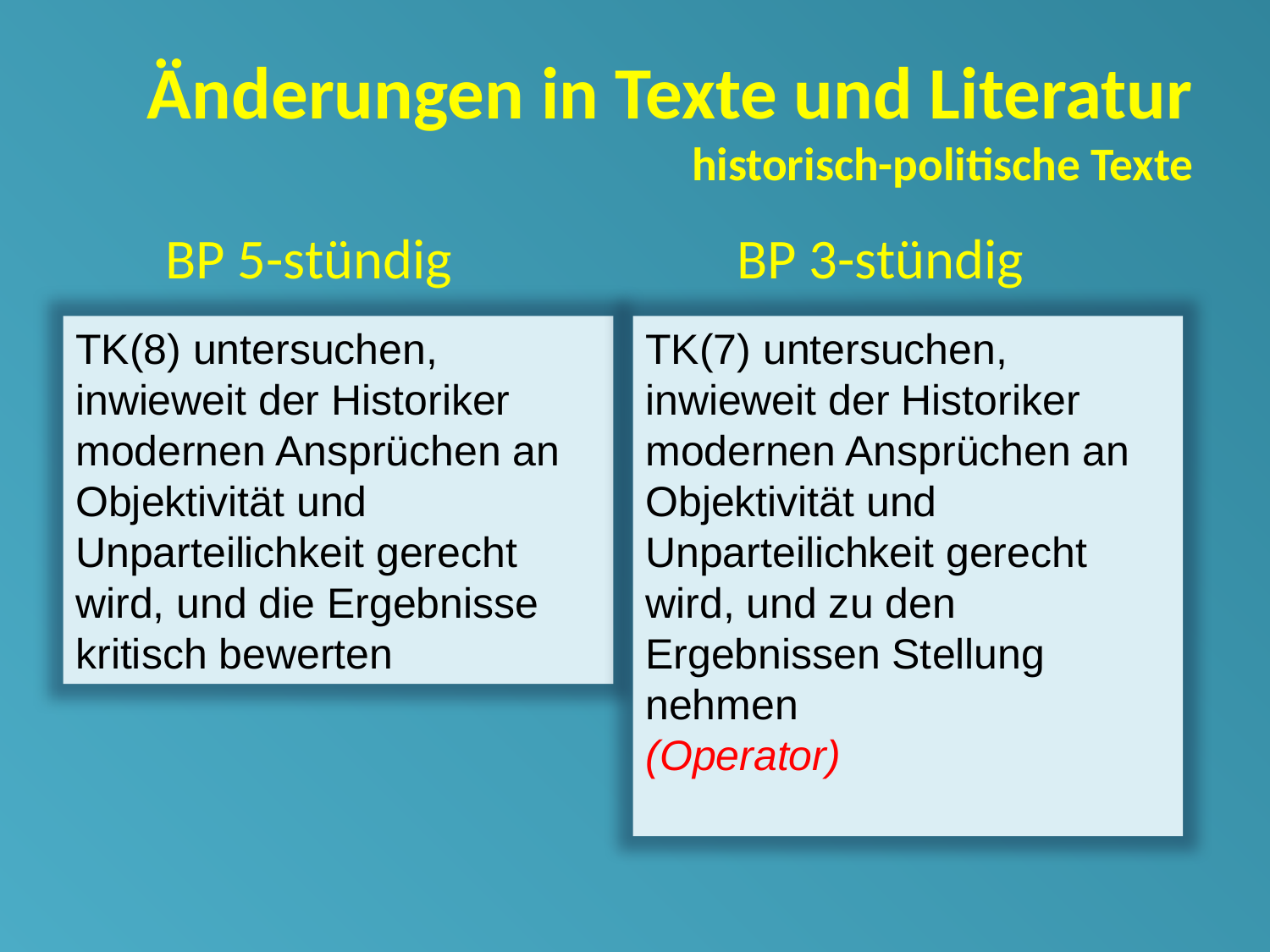

# Änderungen in Texte und Literatur historisch-politische Texte
       BP 5-stündig			  BP 3-stündig
TK(7) untersuchen, inwieweit der Historiker modernen Ansprüchen an Objektivität und Unparteilichkeit gerecht wird, und zu den Ergebnissen Stellung nehmen
(Operator)

TK(8) untersuchen, inwieweit der Historiker modernen Ansprüchen an Objektivität und
Unparteilichkeit gerecht wird, und die Ergebnisse kritisch bewerten